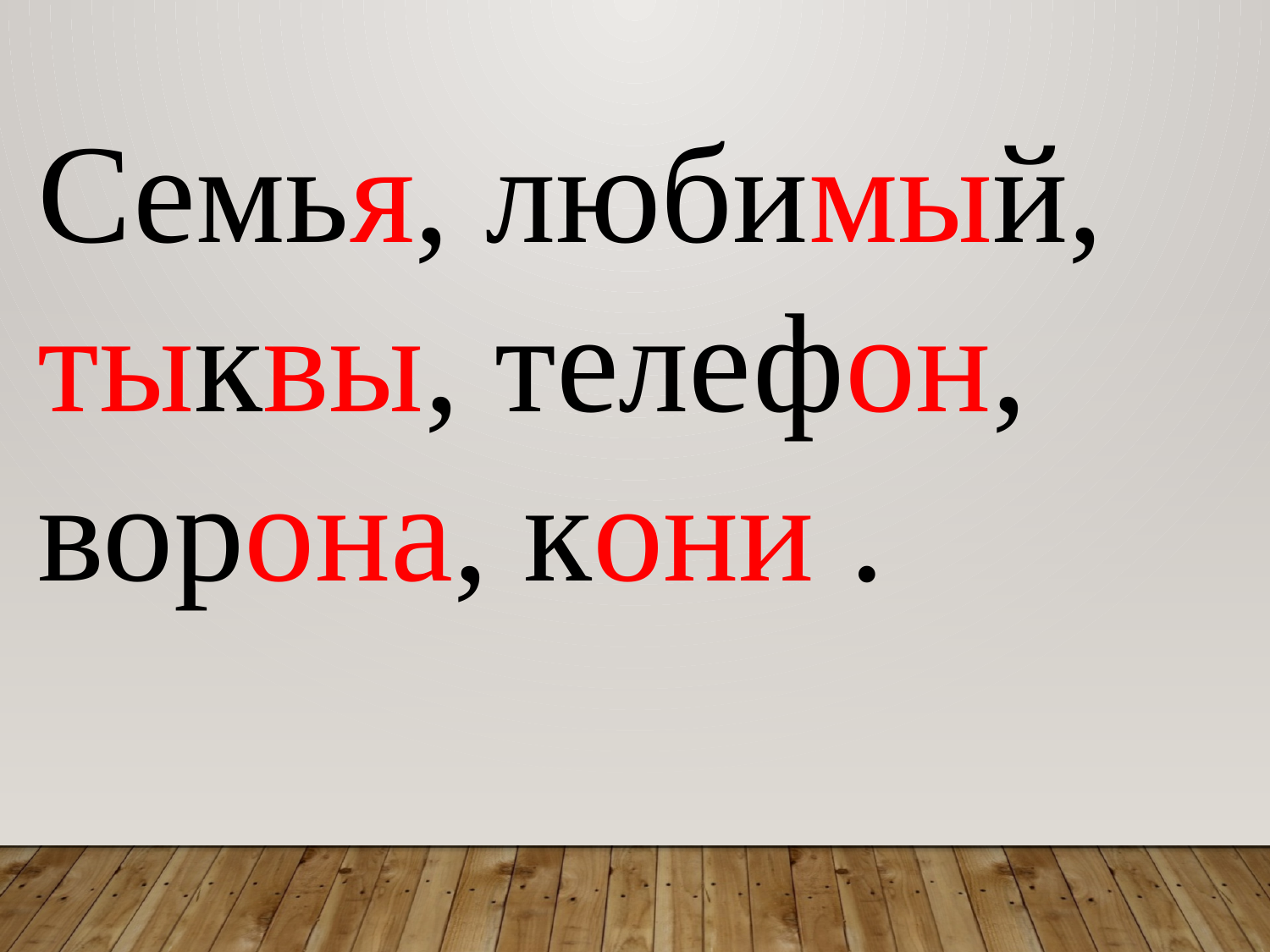

Семья, любимый, тыквы, телефон, ворона, кони .